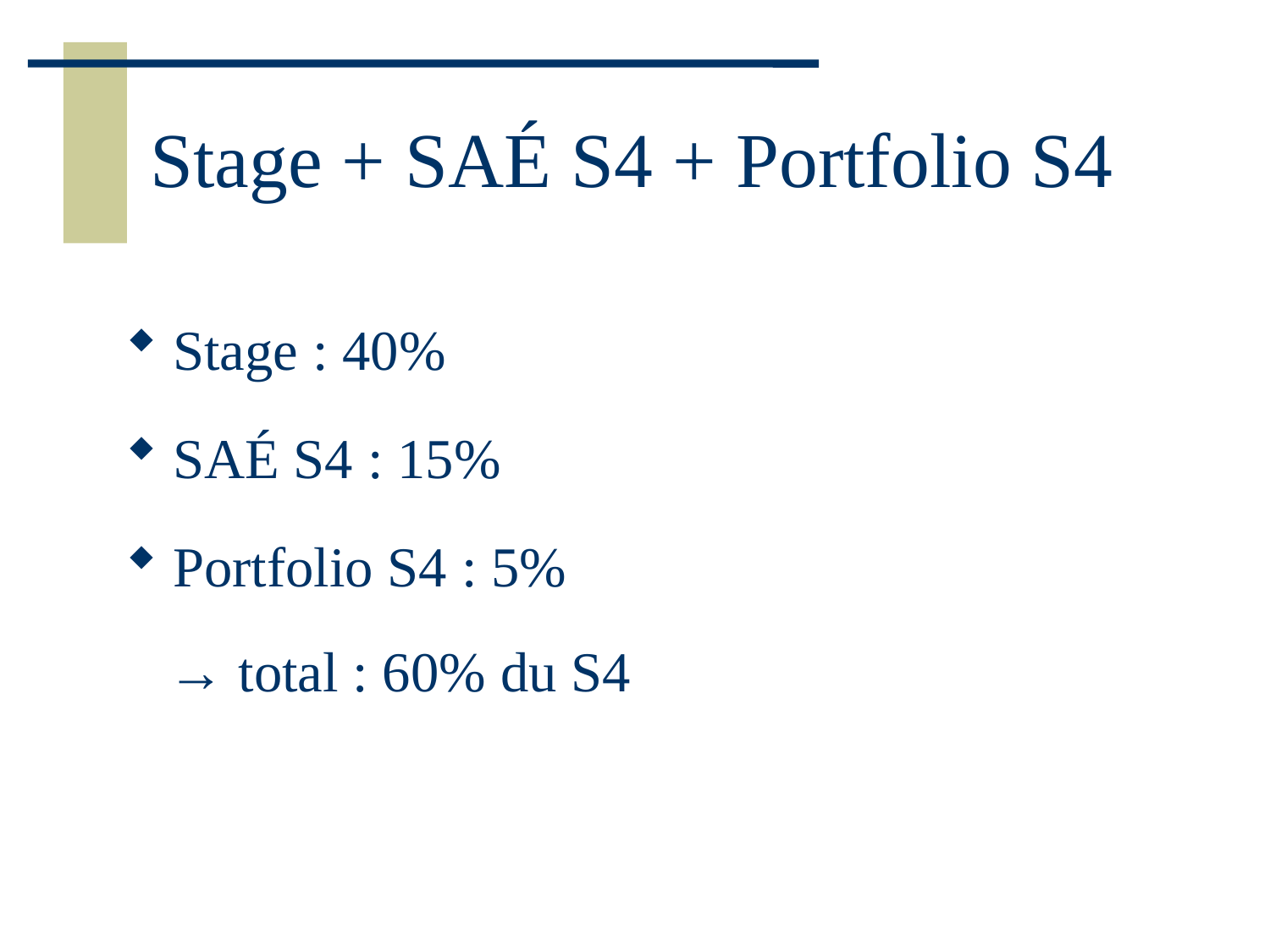

# Stage + SAÉ S4 + Portfolio S4
Stage : 40%

SAÉ S4 : 15%

Portfolio S4 : 5%

   → total : 60% du S4